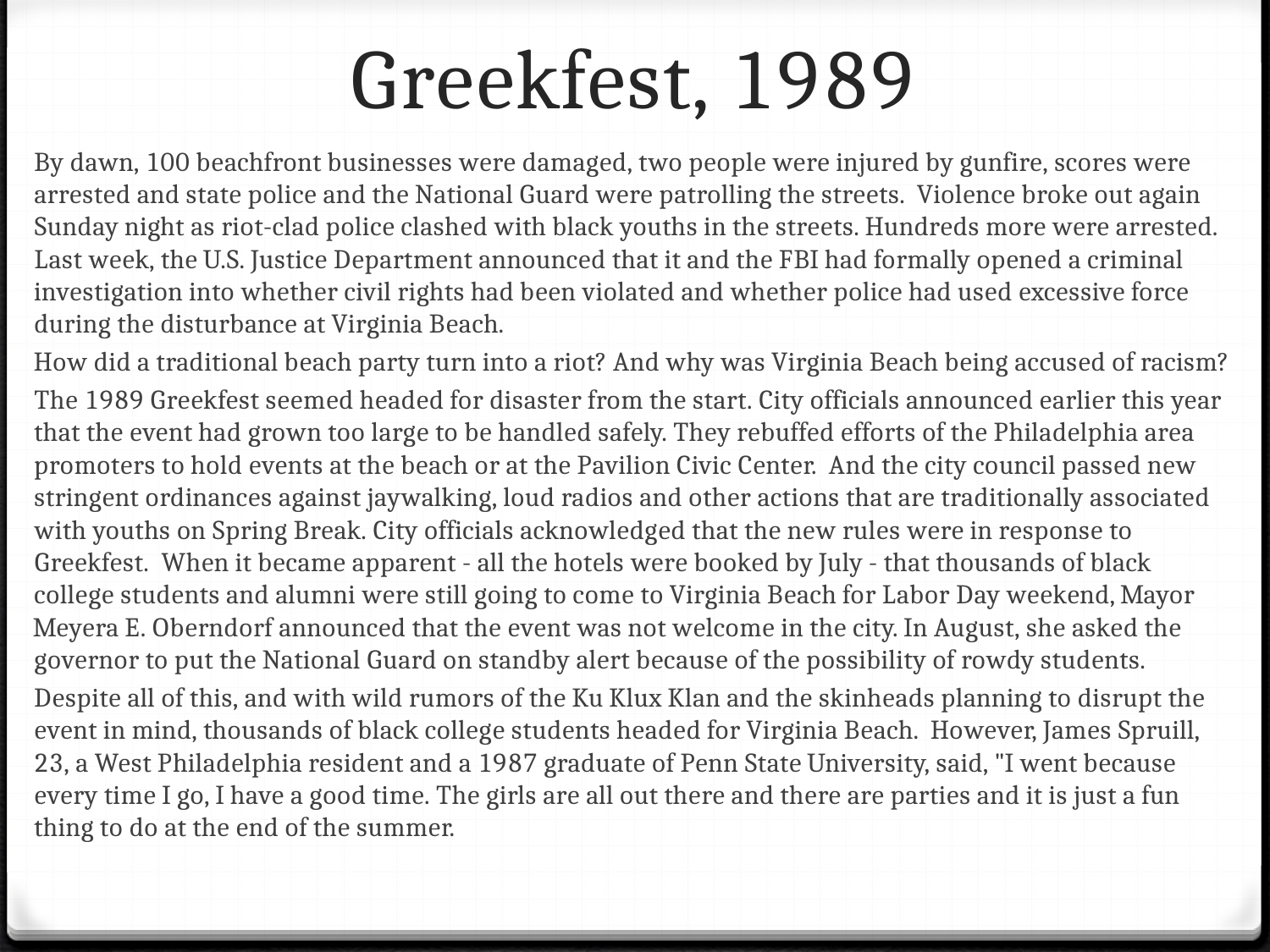

# Greekfest, 1989
By dawn, 100 beachfront businesses were damaged, two people were injured by gunfire, scores were arrested and state police and the National Guard were patrolling the streets.  Violence broke out again Sunday night as riot-clad police clashed with black youths in the streets. Hundreds more were arrested.  Last week, the U.S. Justice Department announced that it and the FBI had formally opened a criminal investigation into whether civil rights had been violated and whether police had used excessive force during the disturbance at Virginia Beach.
How did a traditional beach party turn into a riot? And why was Virginia Beach being accused of racism?
The 1989 Greekfest seemed headed for disaster from the start. City officials announced earlier this year that the event had grown too large to be handled safely. They rebuffed efforts of the Philadelphia area promoters to hold events at the beach or at the Pavilion Civic Center.  And the city council passed new stringent ordinances against jaywalking, loud radios and other actions that are traditionally associated with youths on Spring Break. City officials acknowledged that the new rules were in response to Greekfest.  When it became apparent - all the hotels were booked by July - that thousands of black college students and alumni were still going to come to Virginia Beach for Labor Day weekend, Mayor Meyera E. Oberndorf announced that the event was not welcome in the city. In August, she asked the governor to put the National Guard on standby alert because of the possibility of rowdy students.
Despite all of this, and with wild rumors of the Ku Klux Klan and the skinheads planning to disrupt the event in mind, thousands of black college students headed for Virginia Beach.  However, James Spruill, 23, a West Philadelphia resident and a 1987 graduate of Penn State University, said, "I went because every time I go, I have a good time. The girls are all out there and there are parties and it is just a fun thing to do at the end of the summer.